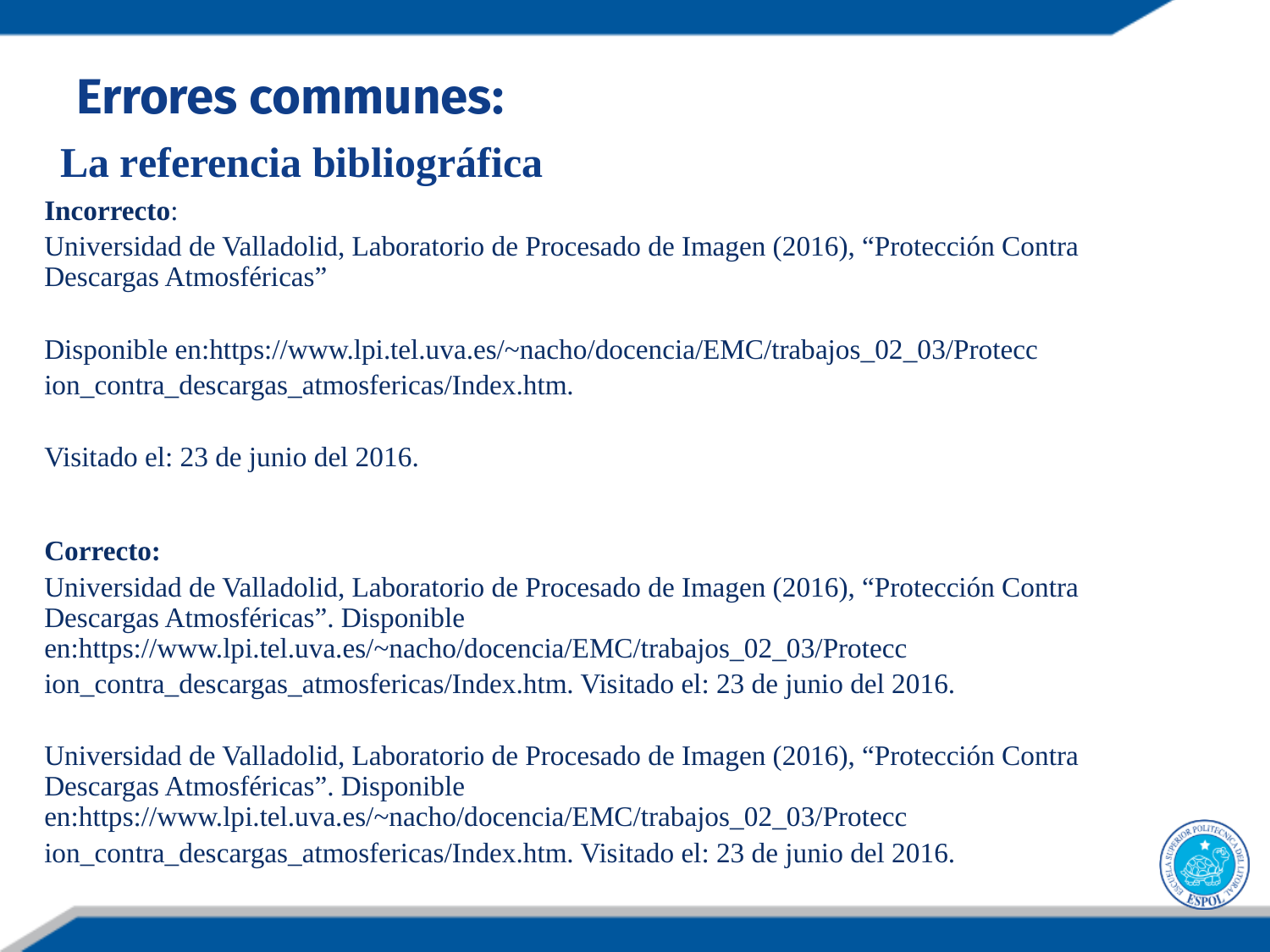

Errores communes:
La referencia bibliográfica

Incorrecto:
Universidad de Valladolid, Laboratorio de Procesado de Imagen (2016), “Protección Contra Descargas Atmosféricas”

Disponible en:https://www.lpi.tel.uva.es/~nacho/docencia/EMC/trabajos_02_03/Protecc
ion_contra_descargas_atmosfericas/Index.htm.

Visitado el: 23 de junio del 2016.

Correcto:
Universidad de Valladolid, Laboratorio de Procesado de Imagen (2016), “Protección Contra Descargas Atmosféricas”. Disponible en:https://www.lpi.tel.uva.es/~nacho/docencia/EMC/trabajos_02_03/Protecc
ion_contra_descargas_atmosfericas/Index.htm. Visitado el: 23 de junio del 2016.

Universidad de Valladolid, Laboratorio de Procesado de Imagen (2016), “Protección Contra Descargas Atmosféricas”. Disponible en:https://www.lpi.tel.uva.es/~nacho/docencia/EMC/trabajos_02_03/Protecc
ion_contra_descargas_atmosfericas/Index.htm. Visitado el: 23 de junio del 2016.